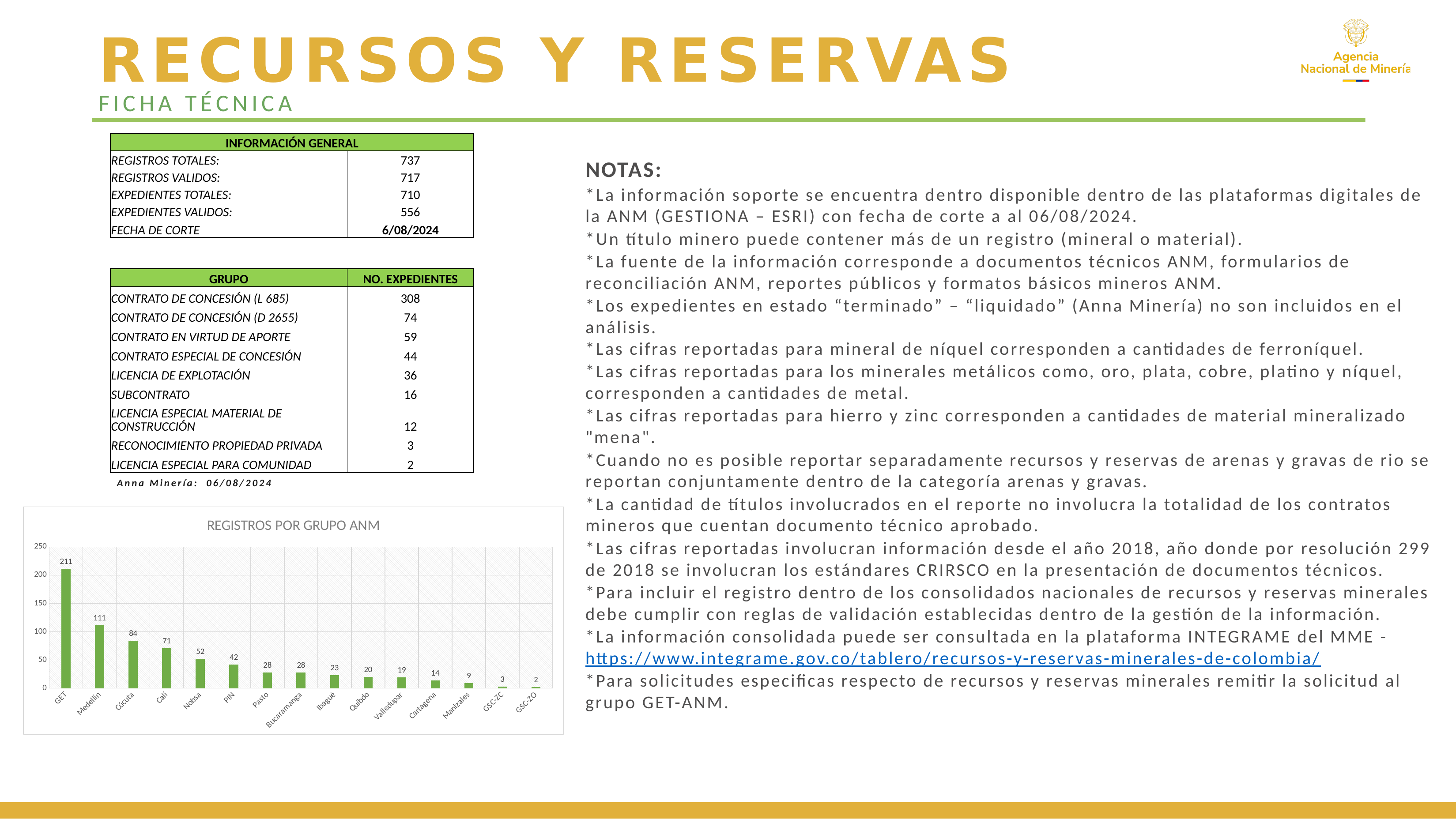

# RECURSOS Y RESERVAS FICHA TÉCNICA

| INFORMACIÓN GENERAL |  |
| --- | --- |
| REGISTROS TOTALES: | 737 |
| REGISTROS VALIDOS: | 717 |
| EXPEDIENTES TOTALES: | 710 |
| EXPEDIENTES VALIDOS: | 556 |
| FECHA DE CORTE | 6/08/2024 |
NOTAS:
*La información soporte se encuentra dentro disponible dentro de las plataformas digitales de la ANM (GESTIONA – ESRI) con fecha de corte a al 06/08/2024.
*Un título minero puede contener más de un registro (mineral o material).
*La fuente de la información corresponde a documentos técnicos ANM, formularios de reconciliación ANM, reportes públicos y formatos básicos mineros ANM.
*Los expedientes en estado “terminado” – “liquidado” (Anna Minería) no son incluidos en el análisis.
*Las cifras reportadas para mineral de níquel corresponden a cantidades de ferroníquel.
*Las cifras reportadas para los minerales metálicos como, oro, plata, cobre, platino y níquel, corresponden a cantidades de metal.
*Las cifras reportadas para hierro y zinc corresponden a cantidades de material mineralizado "mena".
*Cuando no es posible reportar separadamente recursos y reservas de arenas y gravas de rio se reportan conjuntamente dentro de la categoría arenas y gravas.
*La cantidad de títulos involucrados en el reporte no involucra la totalidad de los contratos mineros que cuentan documento técnico aprobado.
*Las cifras reportadas involucran información desde el año 2018, año donde por resolución 299 de 2018 se involucran los estándares CRIRSCO en la presentación de documentos técnicos.
*Para incluir el registro dentro de los consolidados nacionales de recursos y reservas minerales debe cumplir con reglas de validación establecidas dentro de la gestión de la información.
*La información consolidada puede ser consultada en la plataforma INTEGRAME del MME - https://www.integrame.gov.co/tablero/recursos-y-reservas-minerales-de-colombia/
*Para solicitudes especificas respecto de recursos y reservas minerales remitir la solicitud al grupo GET-ANM.

| GRUPO | NO. EXPEDIENTES |
| --- | --- |
| CONTRATO DE CONCESIÓN (L 685) | 308 |
| CONTRATO DE CONCESIÓN (D 2655) | 74 |
| CONTRATO EN VIRTUD DE APORTE | 59 |
| CONTRATO ESPECIAL DE CONCESIÓN | 44 |
| LICENCIA DE EXPLOTACIÓN | 36 |
| SUBCONTRATO | 16 |
| LICENCIA ESPECIAL MATERIAL DE CONSTRUCCIÓN | 12 |
| RECONOCIMIENTO PROPIEDAD PRIVADA | 3 |
| LICENCIA ESPECIAL PARA COMUNIDAD | 2 |
Anna Minería:  06/08/2024

### Chart: REGISTROS POR GRUPO ANM

| Category |  |
|---|---|
| GET | 211.0 |
| Medellin | 111.0 |
| Cúcuta | 84.0 |
| Cali | 71.0 |
| Nobsa | 52.0 |
| PIN | 42.0 |
| Pasto | 28.0 |
| Bucaramanga | 28.0 |
| Ibagué | 23.0 |
| Quibdo | 20.0 |
| Valledupar | 19.0 |
| Cartagena | 14.0 |
| Manizales | 9.0 |
| GSC-ZC | 3.0 |
| GSC-ZO | 2.0 |